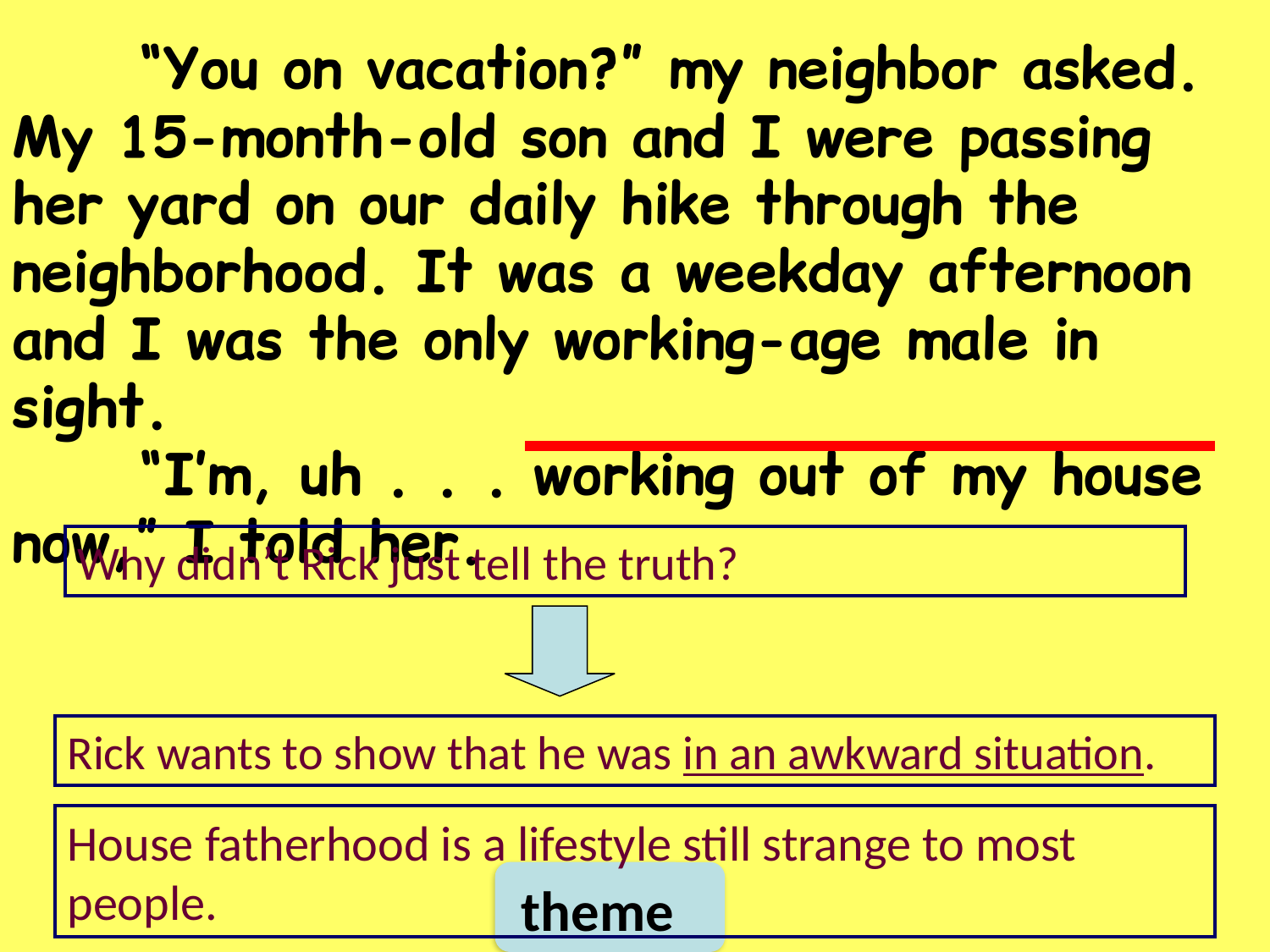

“You on vacation?” my neighbor asked. My 15-month-old son and I were passing her yard on our daily hike through the neighborhood. It was a weekday afternoon and I was the only working-age male in sight.
 	“I’m, uh . . . working out of my house now,” I told her.
Why didn’t Rick just tell the truth?

Rick wants to show that he was in an awkward situation.
House fatherhood is a lifestyle still strange to most people.

theme